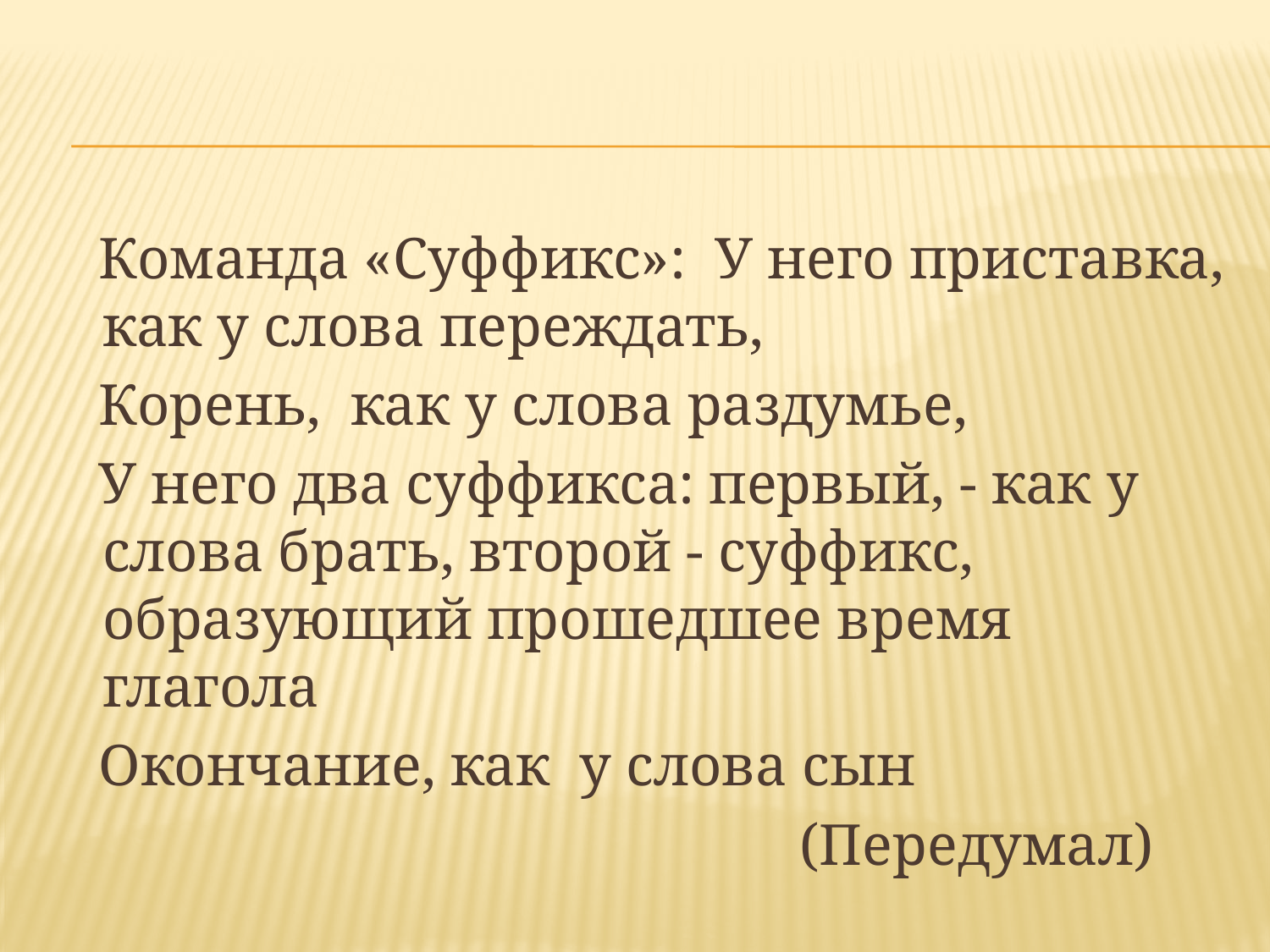

#
   Команда «Суффикс»:  У него приставка, как у слова переждать,
   Корень,  как у слова раздумье,
   У него два суффикса: первый, - как у слова брать, второй - суффикс, образующий прошедшее время глагола
   Окончание, как  у слова сын
                                                   (Передумал)